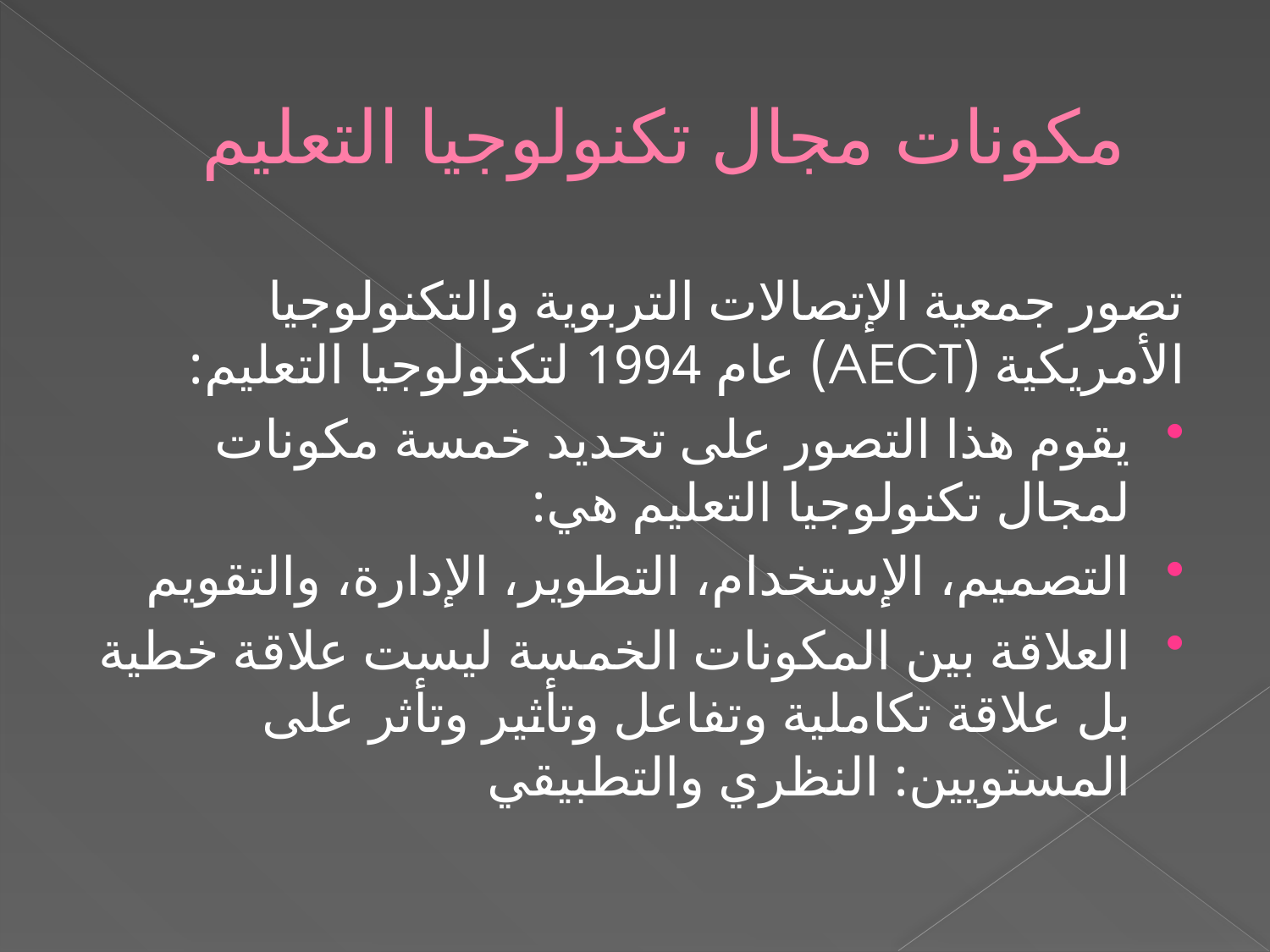

# مكونات مجال تكنولوجيا التعليم
تصور جمعية الإتصالات التربوية والتكنولوجيا الأمريكية (AECT) عام 1994 لتكنولوجيا التعليم:
يقوم هذا التصور على تحديد خمسة مكونات لمجال تكنولوجيا التعليم هي:
التصميم، الإستخدام، التطوير، الإدارة، والتقويم
العلاقة بين المكونات الخمسة ليست علاقة خطية بل علاقة تكاملية وتفاعل وتأثير وتأثر على المستويين: النظري والتطبيقي